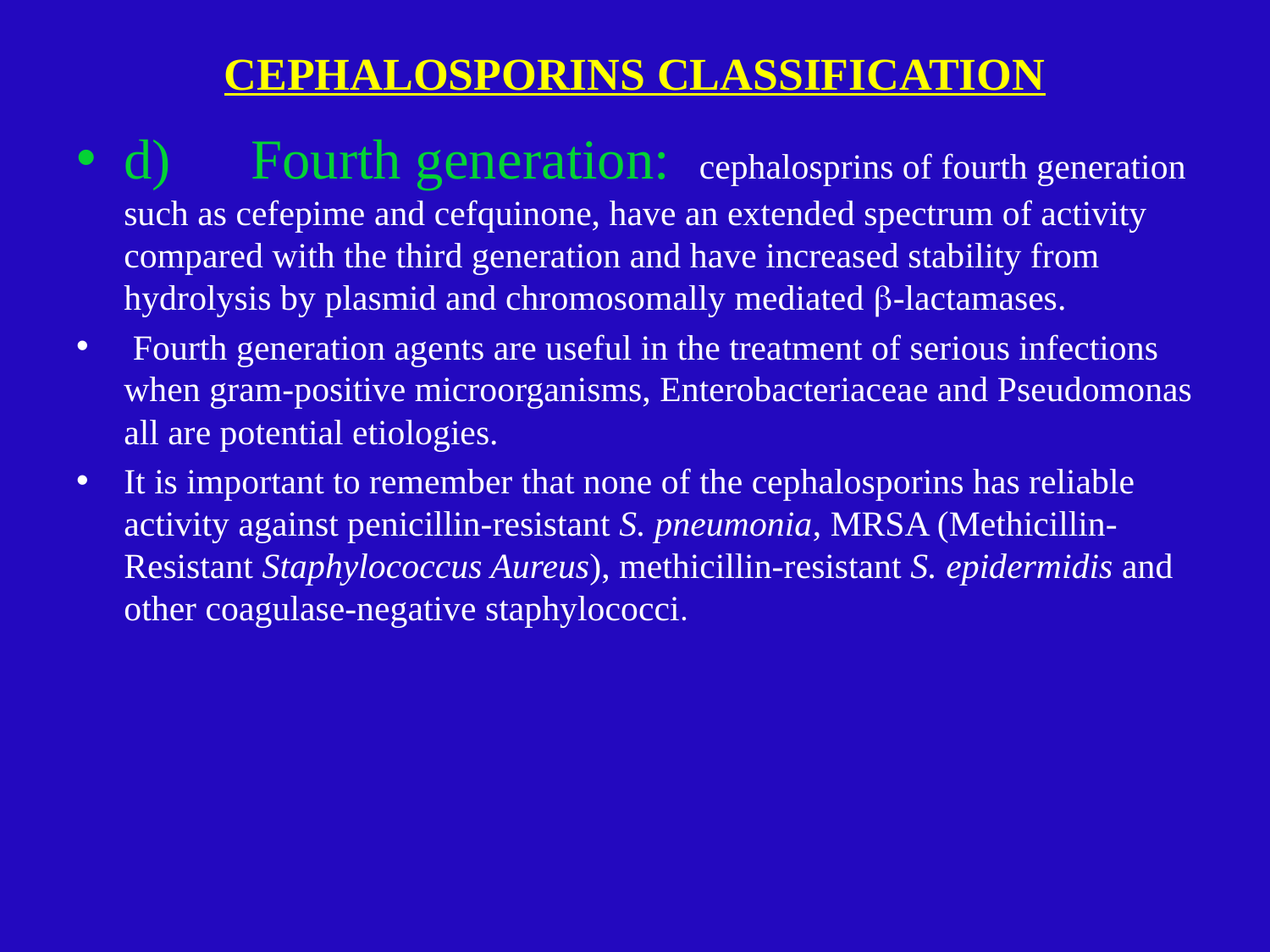

# CEPHALOSPORINS CLASSIFICATION
d)	Fourth generation:  cephalosprins of fourth generation such as cefepime and cefquinone, have an extended spectrum of activity compared with the third generation and have increased stability from hydrolysis by plasmid and chromosomally mediated β-lactamases.
 Fourth generation agents are useful in the treatment of serious infections when gram-positive microorganisms, Enterobacteriaceae and Pseudomonas all are potential etiologies.
It is important to remember that none of the cephalosporins has reliable activity against penicillin-resistant S. pneumonia, MRSA (Methicillin-Resistant Staphylococcus Aureus), methicillin-resistant S. epidermidis and other coagulase-negative staphylococci.